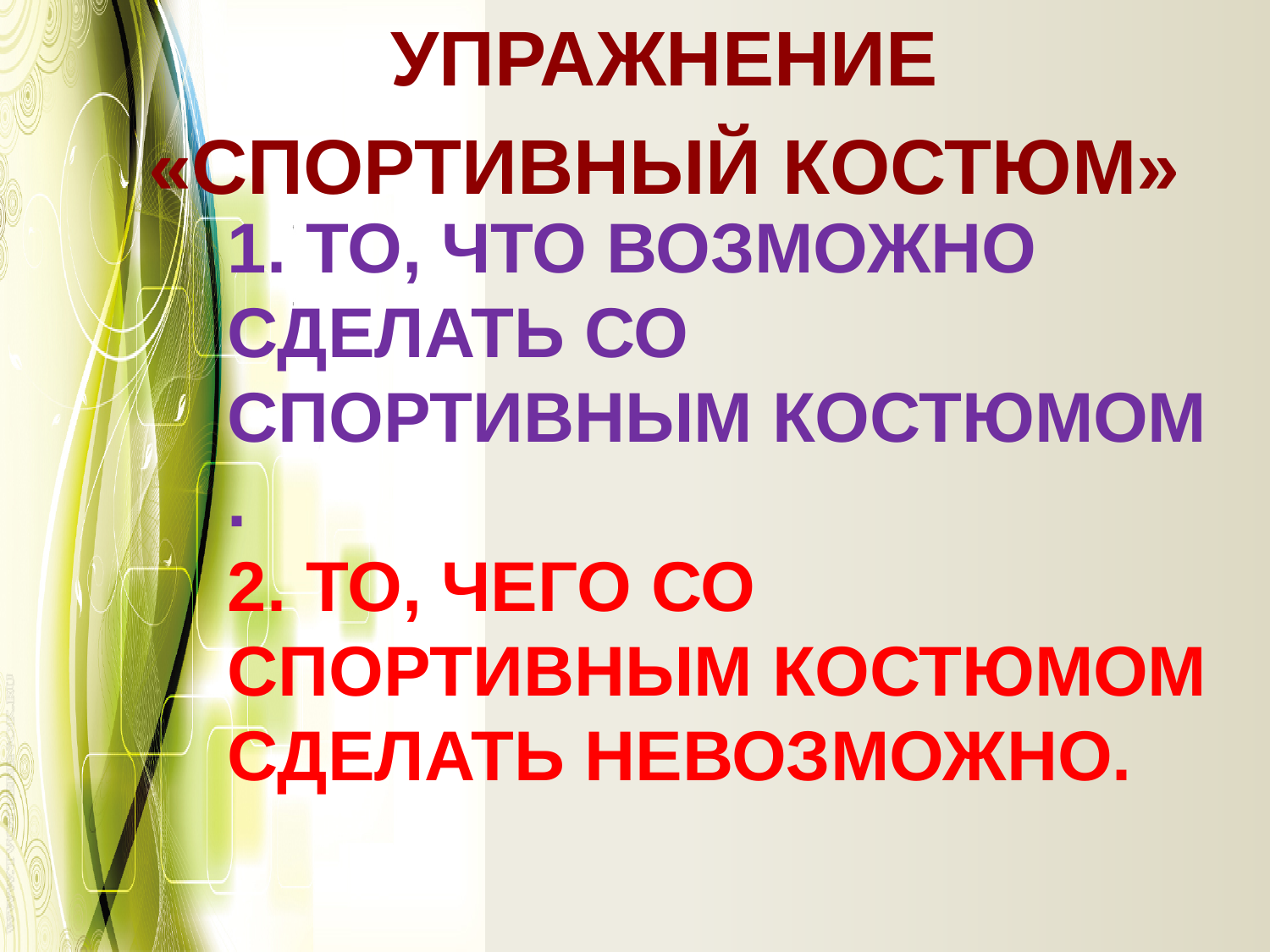

УПРАЖНЕНИЕ
«СПОРТИВНЫЙ КОСТЮМ»
# 1. То, что возможно сделать со спортивным костюмом . 2. То, чего со спортивным костюмом сделать невозможно.